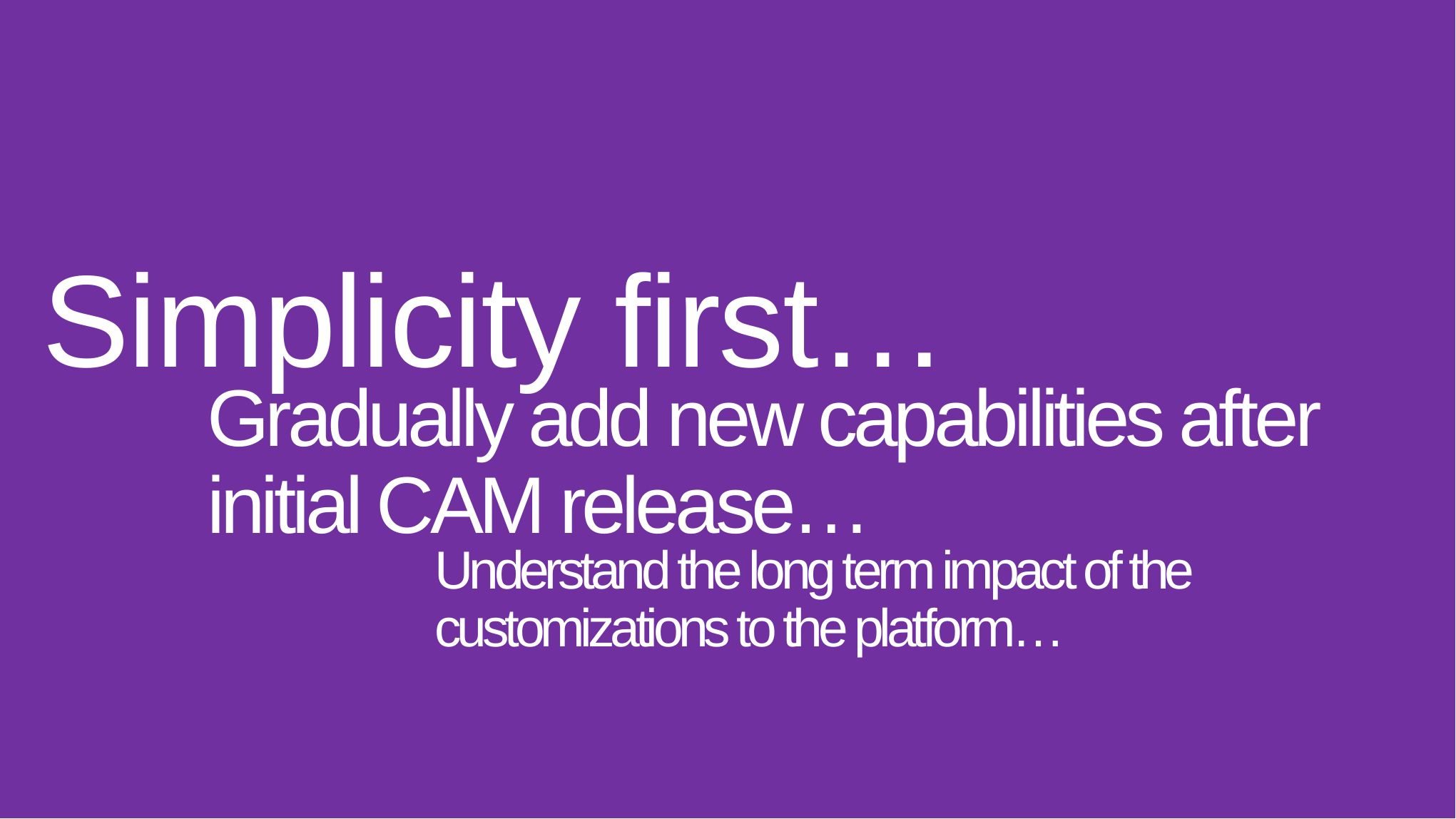

Simplicity first…
Gradually add new capabilities after initial CAM release…
Understand the long term impact of the customizations to the platform…